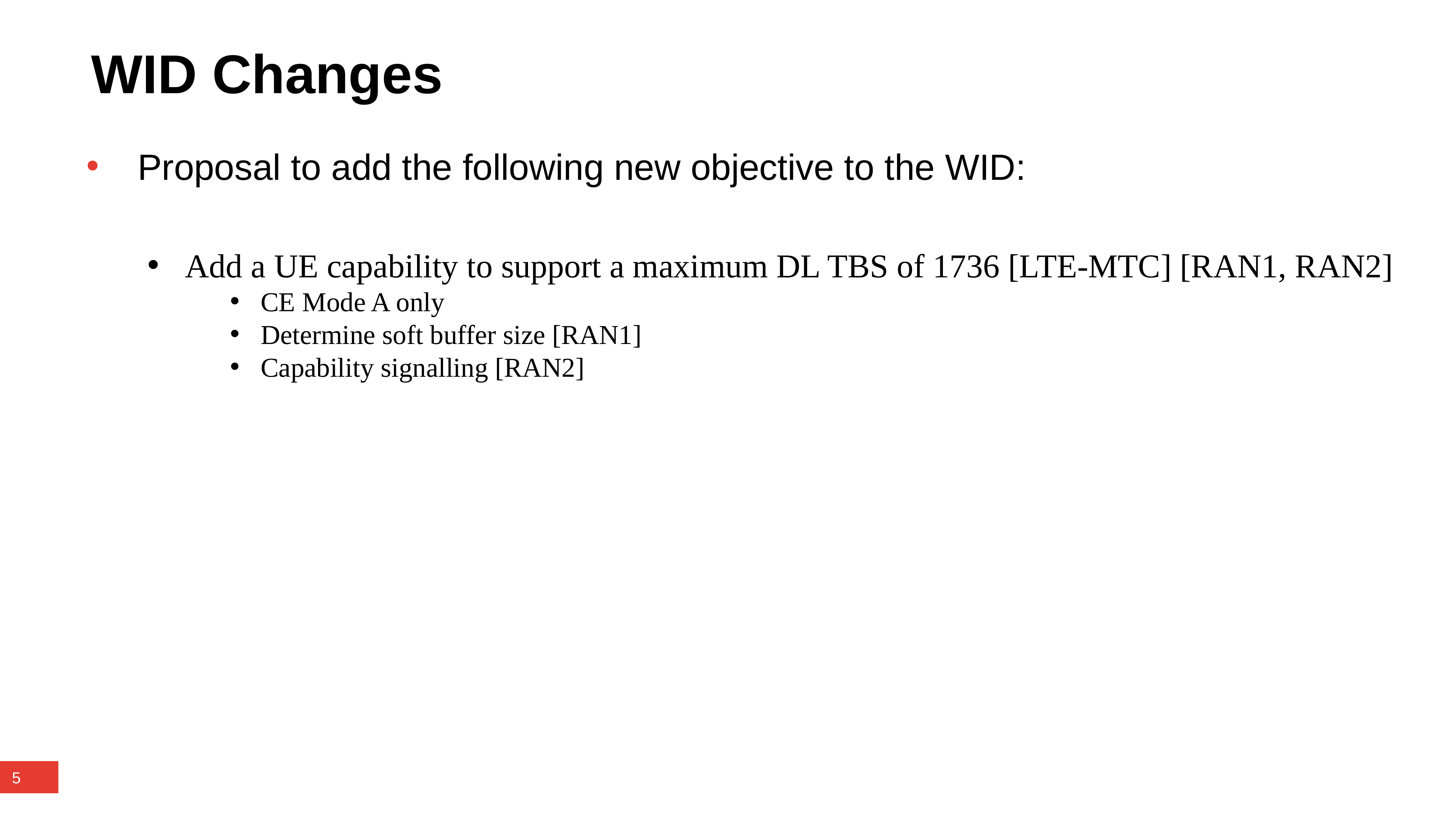

# WID Changes
Proposal to add the following new objective to the WID:

Add a UE capability to support a maximum DL TBS of 1736 [LTE-MTC] [RAN1, RAN2]
CE Mode A only
Determine soft buffer size [RAN1]
Capability signalling [RAN2]